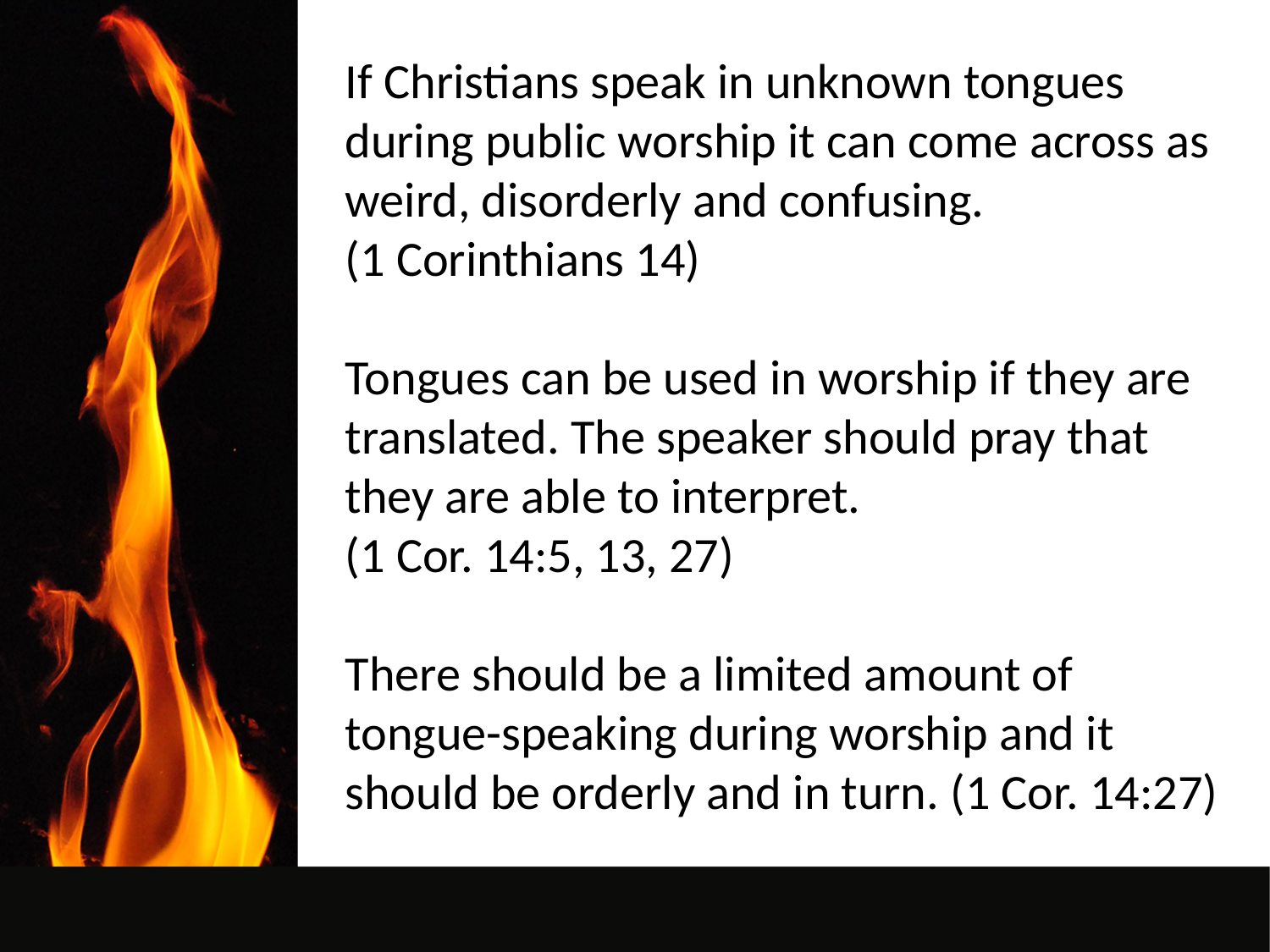

If Christians speak in unknown tongues during public worship it can come across as weird, disorderly and confusing.
(1 Corinthians 14)
Tongues can be used in worship if they are translated. The speaker should pray that they are able to interpret.
(1 Cor. 14:5, 13, 27)
There should be a limited amount of tongue-speaking during worship and it should be orderly and in turn. (1 Cor. 14:27)